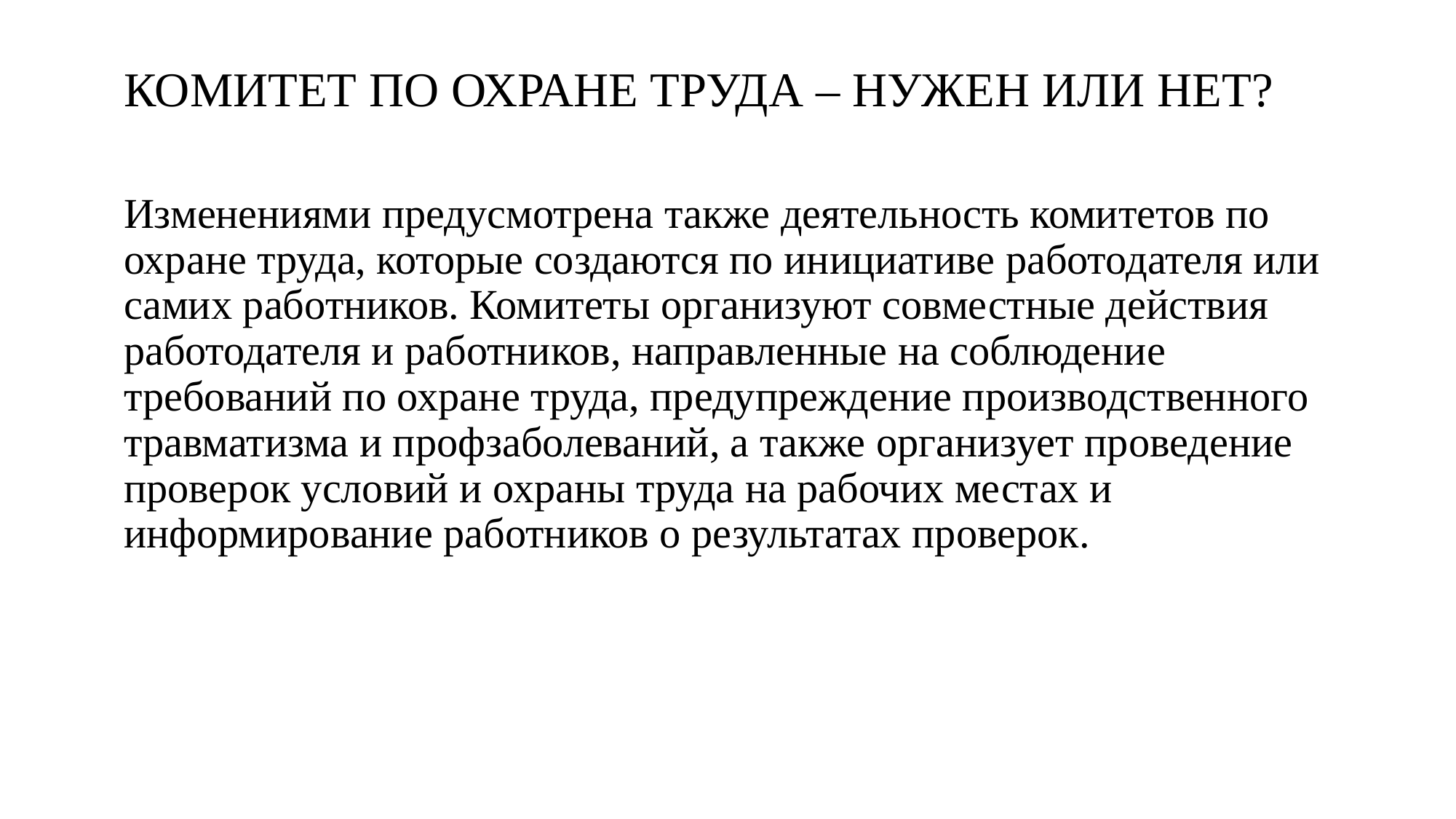

# Комитет по охране труда – нужен или нет?
Изменениями предусмотрена также деятельность комитетов по охране труда, которые создаются по инициативе работодателя или самих работников. Комитеты организуют совместные действия работодателя и работников, направленные на соблюдение требований по охране труда, предупреждение производственного травматизма и профзаболеваний, а также организует проведение проверок условий и охраны труда на рабочих местах и информирование работников о результатах проверок.